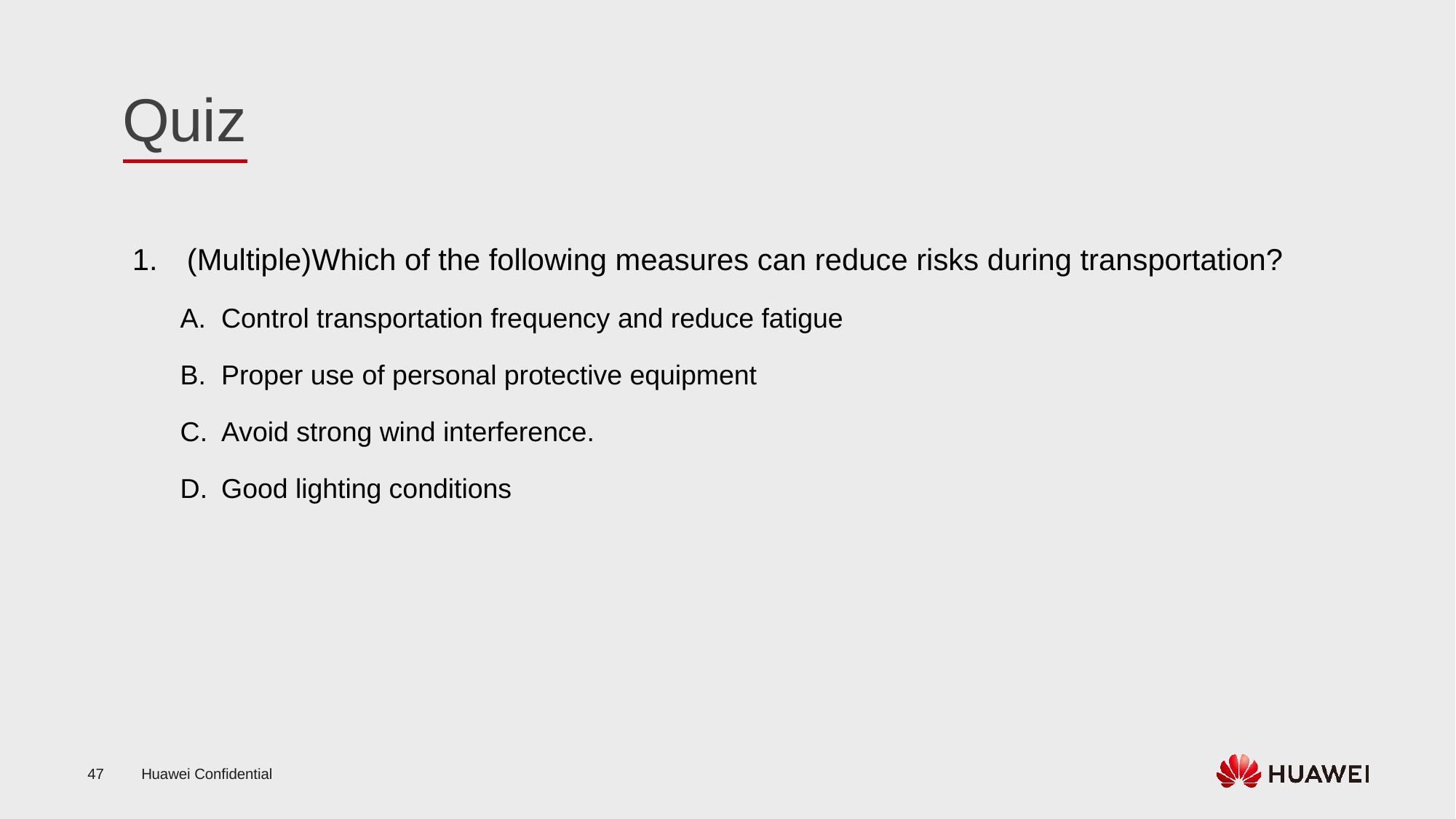

(Multiple)Which of the following measures can reduce risks during transportation?
Control transportation frequency and reduce fatigue
Proper use of personal protective equipment
Avoid strong wind interference.
Good lighting conditions